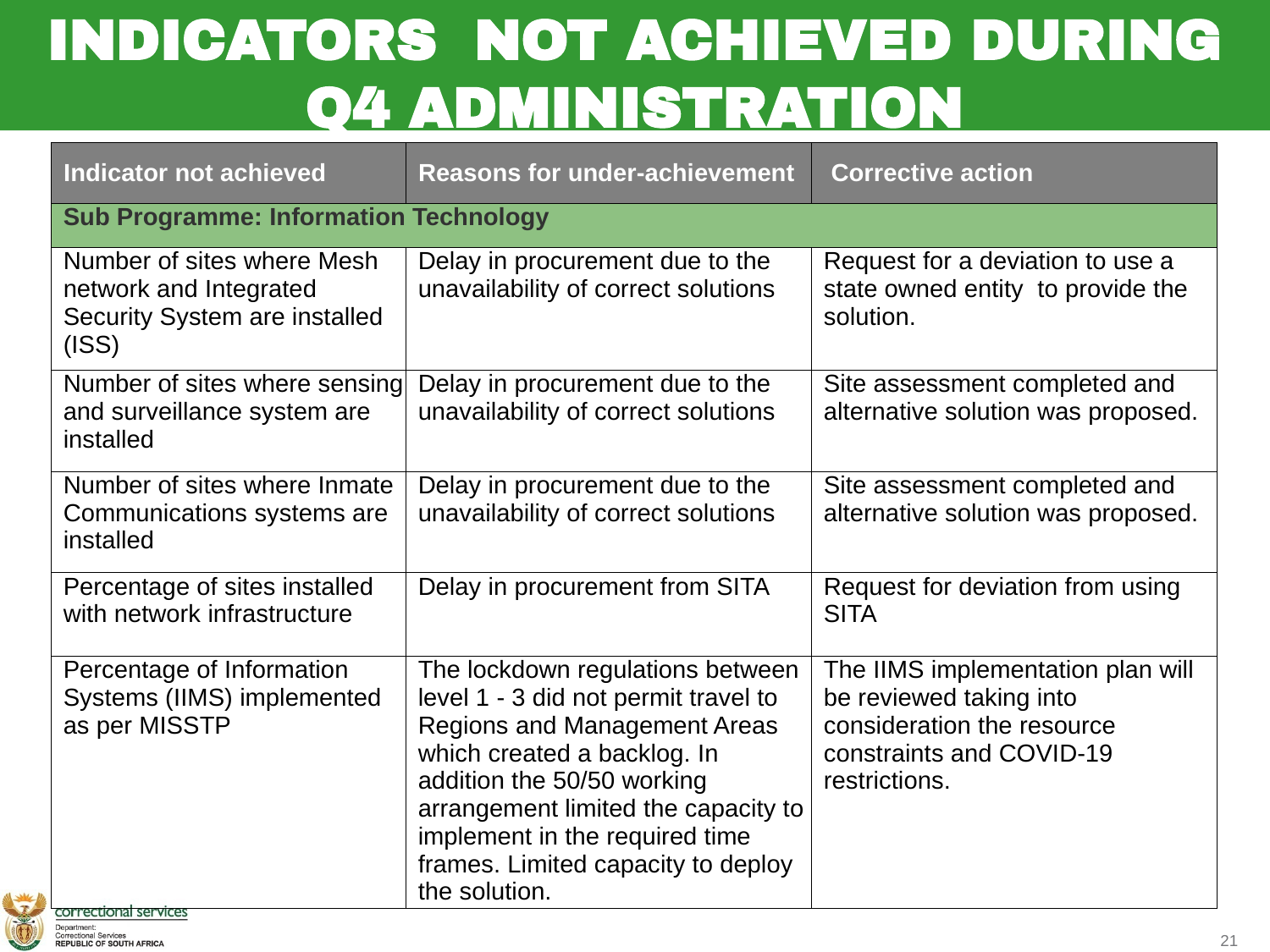

INDICATORS  NOT ACHIEVED DURING Q4 ADMINISTRATION
| Indicator not achieved | Reasons for under-achievement | Corrective action |
| --- | --- | --- |
| Sub Programme: Information Technology |  |  |
| Number of sites where Mesh network and Integrated Security System are installed (ISS) | Delay in procurement due to the unavailability of correct solutions | Request for a deviation to use a state owned entity to provide the solution. |
| Number of sites where sensing and surveillance system are installed | Delay in procurement due to the unavailability of correct solutions | Site assessment completed and alternative solution was proposed. |
| Number of sites where Inmate Communications systems are installed | Delay in procurement due to the unavailability of correct solutions | Site assessment completed and alternative solution was proposed. |
| Percentage of sites installed with network infrastructure | Delay in procurement from SITA | Request for deviation from using SITA |
| Percentage of Information Systems (IIMS) implemented as per MISSTP | The lockdown regulations between level 1 - 3 did not permit travel to Regions and Management Areas which created a backlog. In addition the 50/50 working arrangement limited the capacity to implement in the required time frames. Limited capacity to deploy the solution. | The IIMS implementation plan will be reviewed taking into consideration the resource constraints and COVID-19 restrictions. |